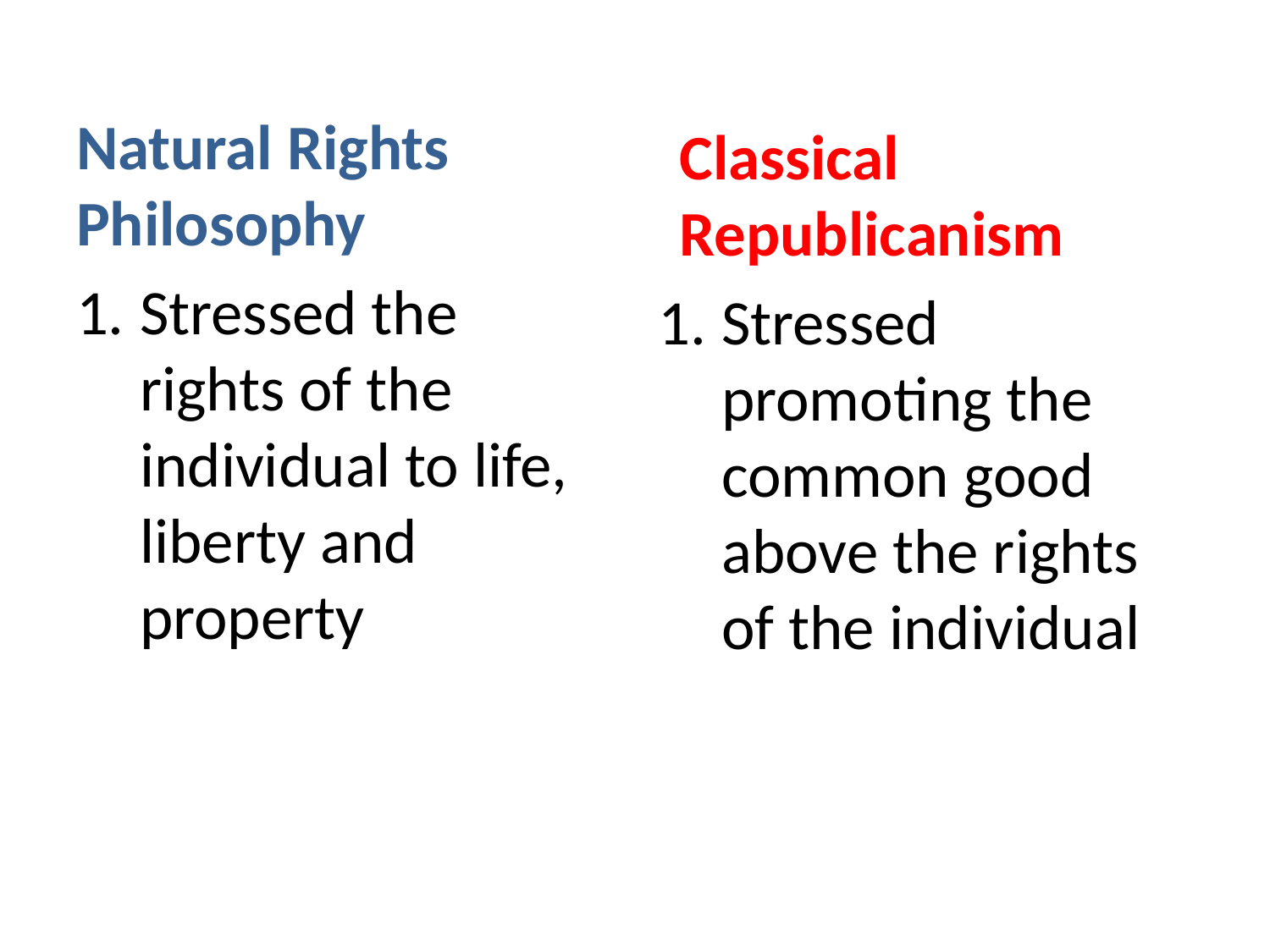

Natural Rights Philosophy
Classical Republicanism
Stressed the rights of the individual to life, liberty and property

Stressed promoting the common good above the rights of the individual